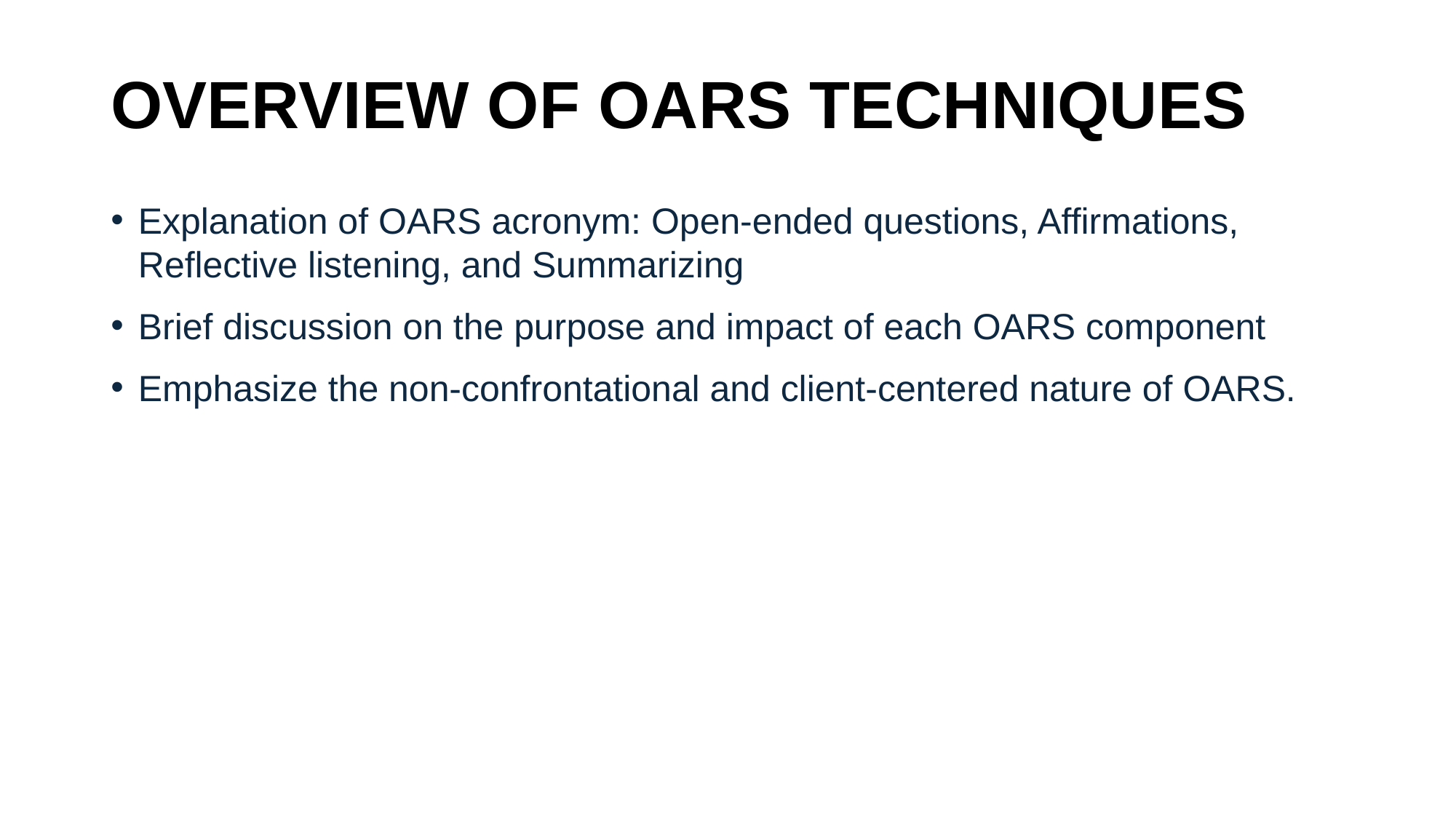

# OVERVIEW OF OARS TECHNIQUES
Explanation of OARS acronym: Open-ended questions, Affirmations, Reflective listening, and Summarizing
Brief discussion on the purpose and impact of each OARS component
Emphasize the non-confrontational and client-centered nature of OARS.